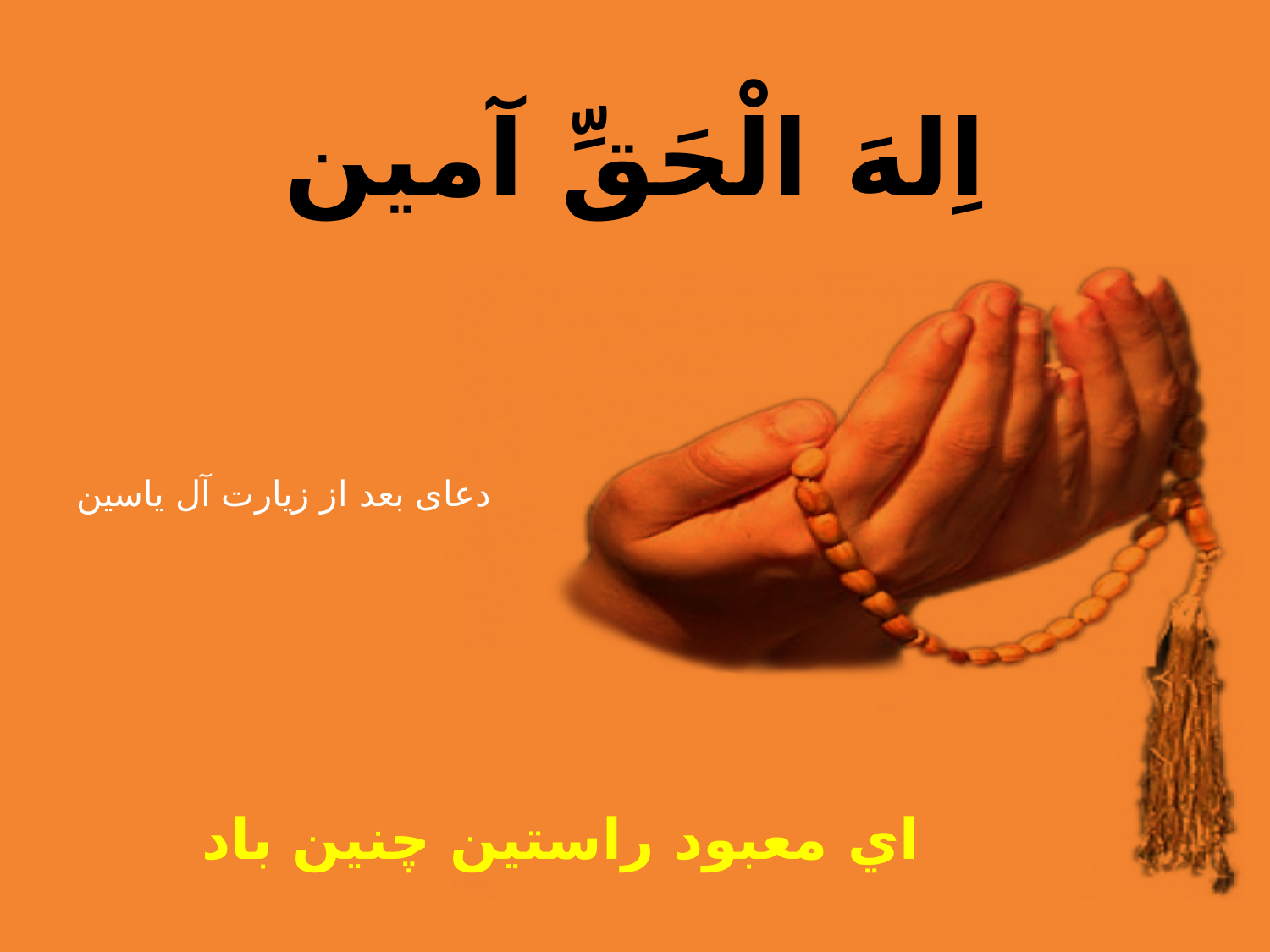

اِلهَ الْحَقِّ آمين
اي معبود راستين چنين باد